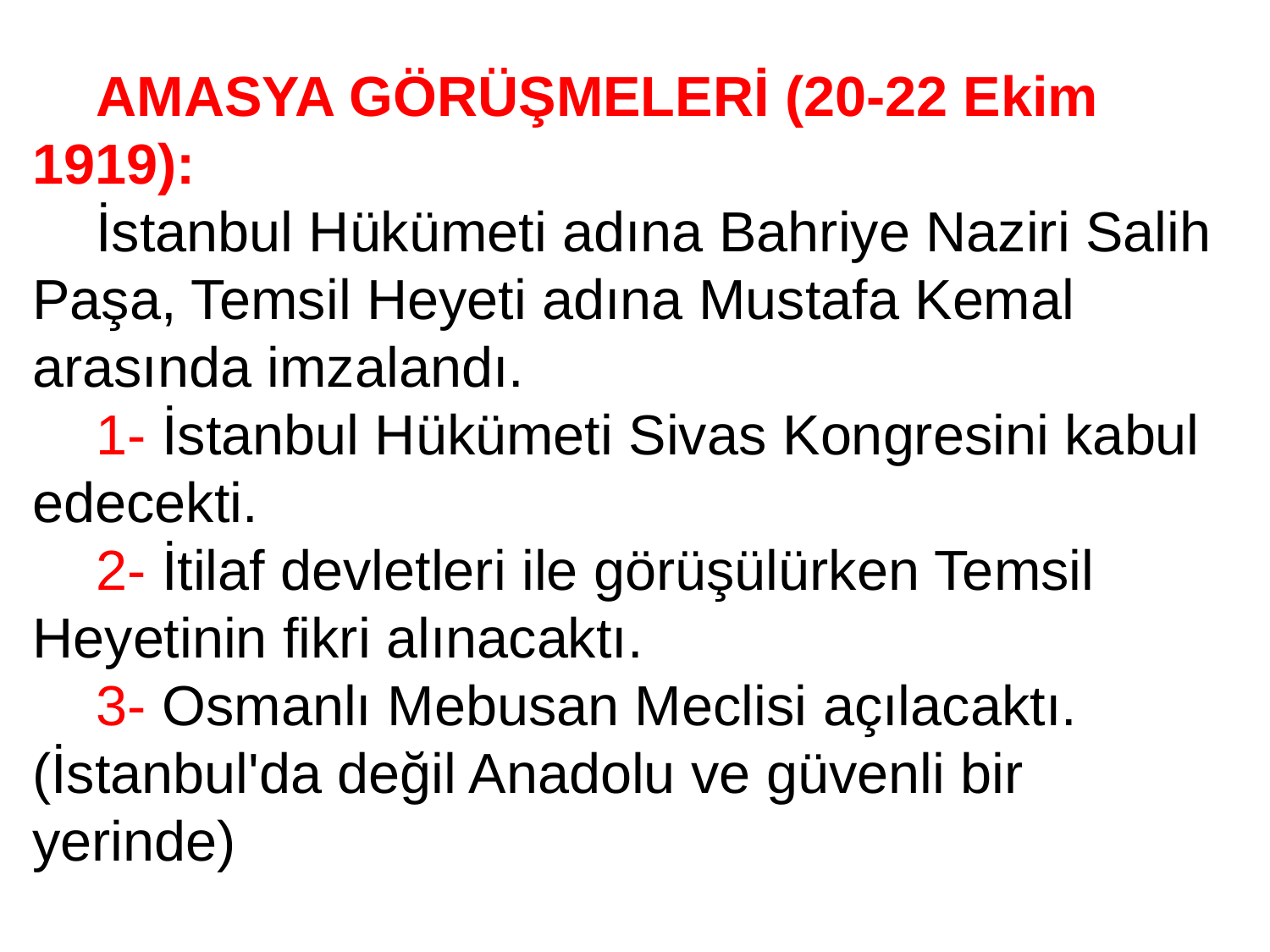

AMASYA GÖRÜŞMELERİ (20-22 Ekim 1919):
İstanbul Hükümeti adına Bahriye Naziri Salih Paşa, Temsil Heyeti adına Mustafa Kemal arasında imzalandı.
1- İstanbul Hükümeti Sivas Kongresini kabul edecekti.
2- İtilaf devletleri ile görüşülürken Temsil Heyetinin fikri alınacaktı.
3- Osmanlı Mebusan Meclisi açılacaktı. (İstanbul'da değil Anadolu ve güvenli bir yerinde)